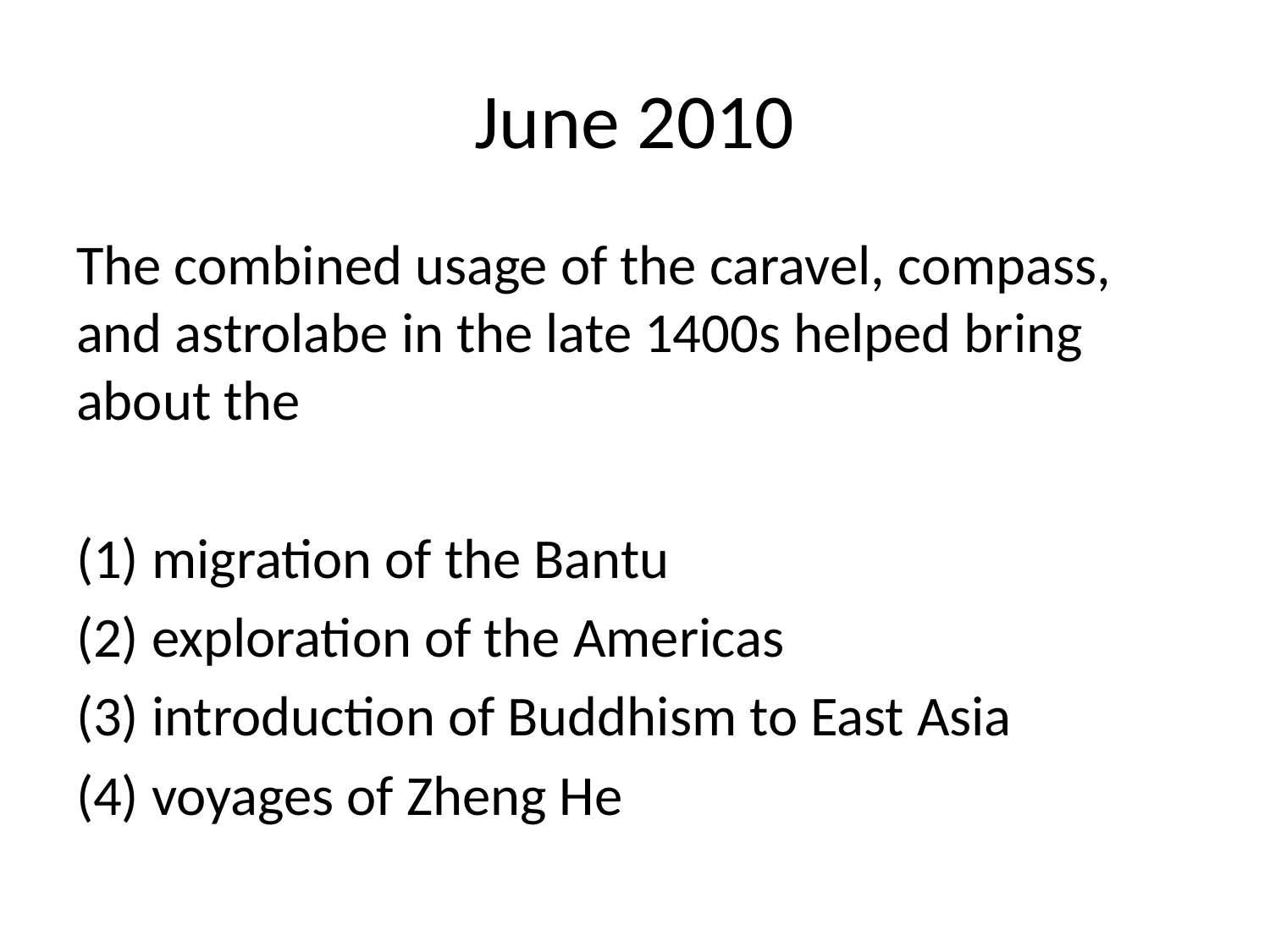

# June 2010
The combined usage of the caravel, compass, and astrolabe in the late 1400s helped bring about the

(1) migration of the Bantu
(2) exploration of the Americas
(3) introduction of Buddhism to East Asia
(4) voyages of Zheng He